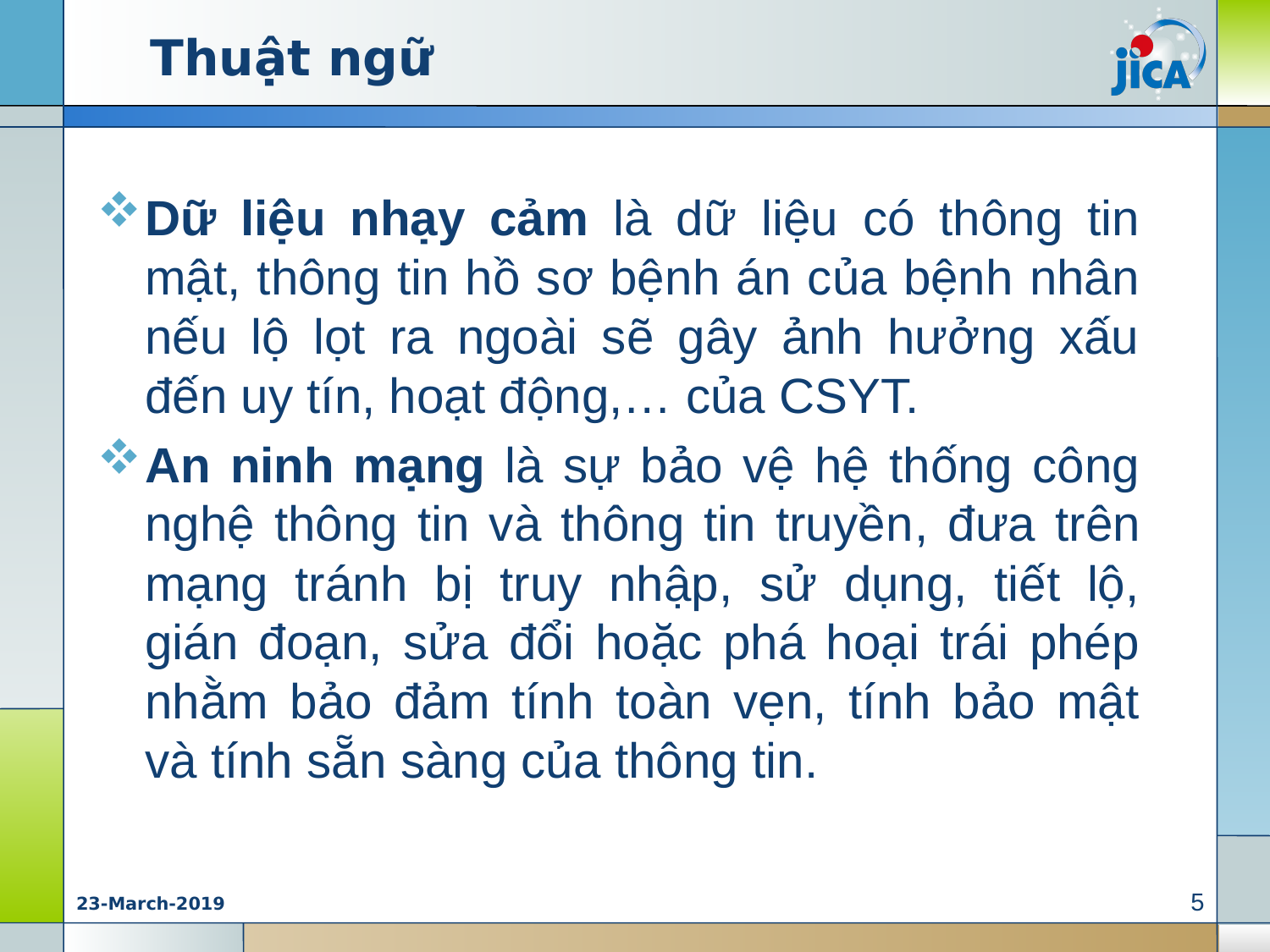

# Thuật ngữ
Dữ liệu nhạy cảm là dữ liệu có thông tin mật, thông tin hồ sơ bệnh án của bệnh nhân nếu lộ lọt ra ngoài sẽ gây ảnh hưởng xấu đến uy tín, hoạt động,… của CSYT.
An ninh mạng là sự bảo vệ hệ thống công nghệ thông tin và thông tin truyền, đưa trên mạng tránh bị truy nhập, sử dụng, tiết lộ, gián đoạn, sửa đổi hoặc phá hoại trái phép nhằm bảo đảm tính toàn vẹn, tính bảo mật và tính sẵn sàng của thông tin.

5
23-March-2019